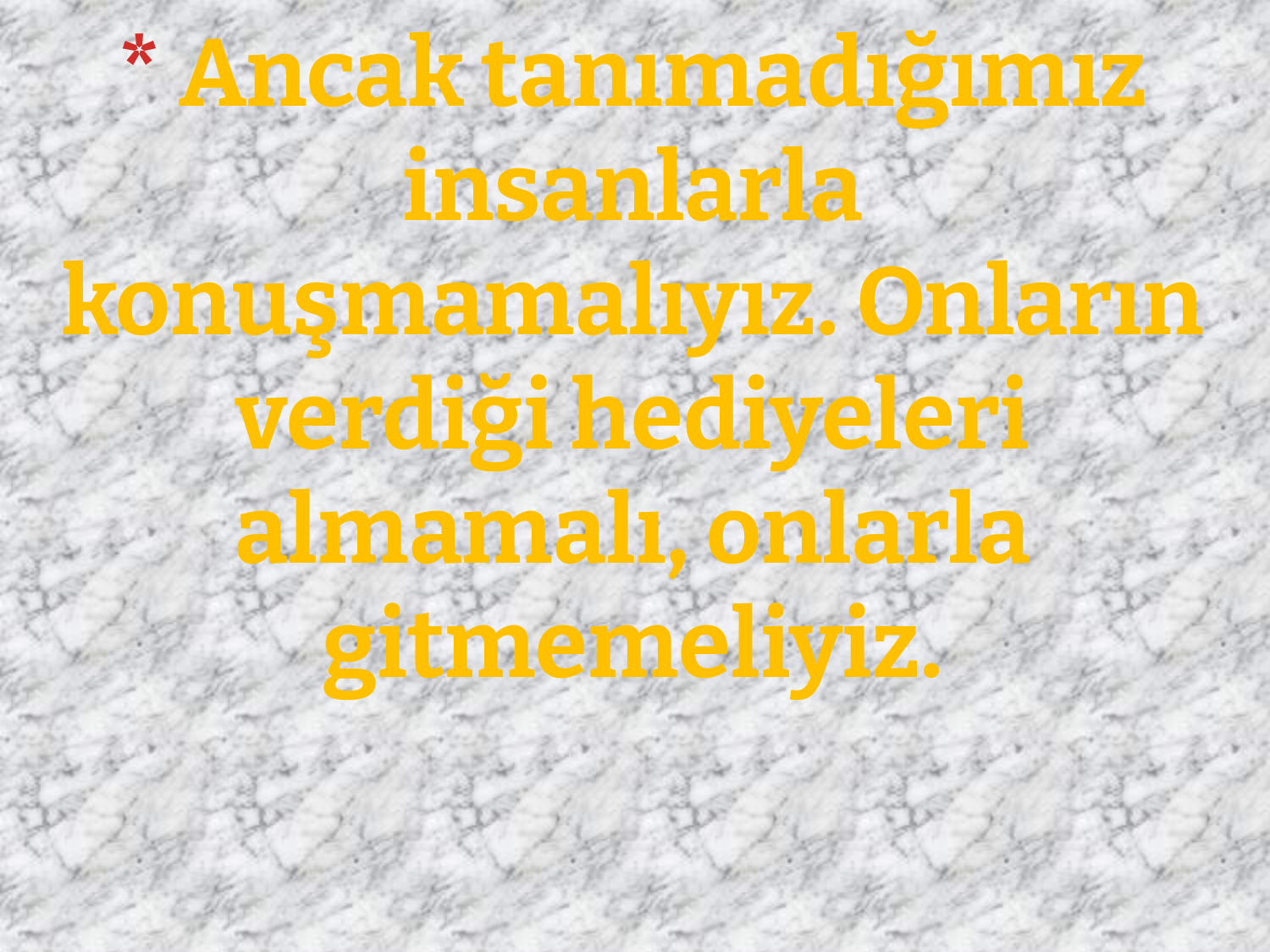

* Ancak tanımadığımız insanlarla konuşmamalıyız. Onların verdiği hediyeleri almamalı, onlarla gitmemeliyiz.